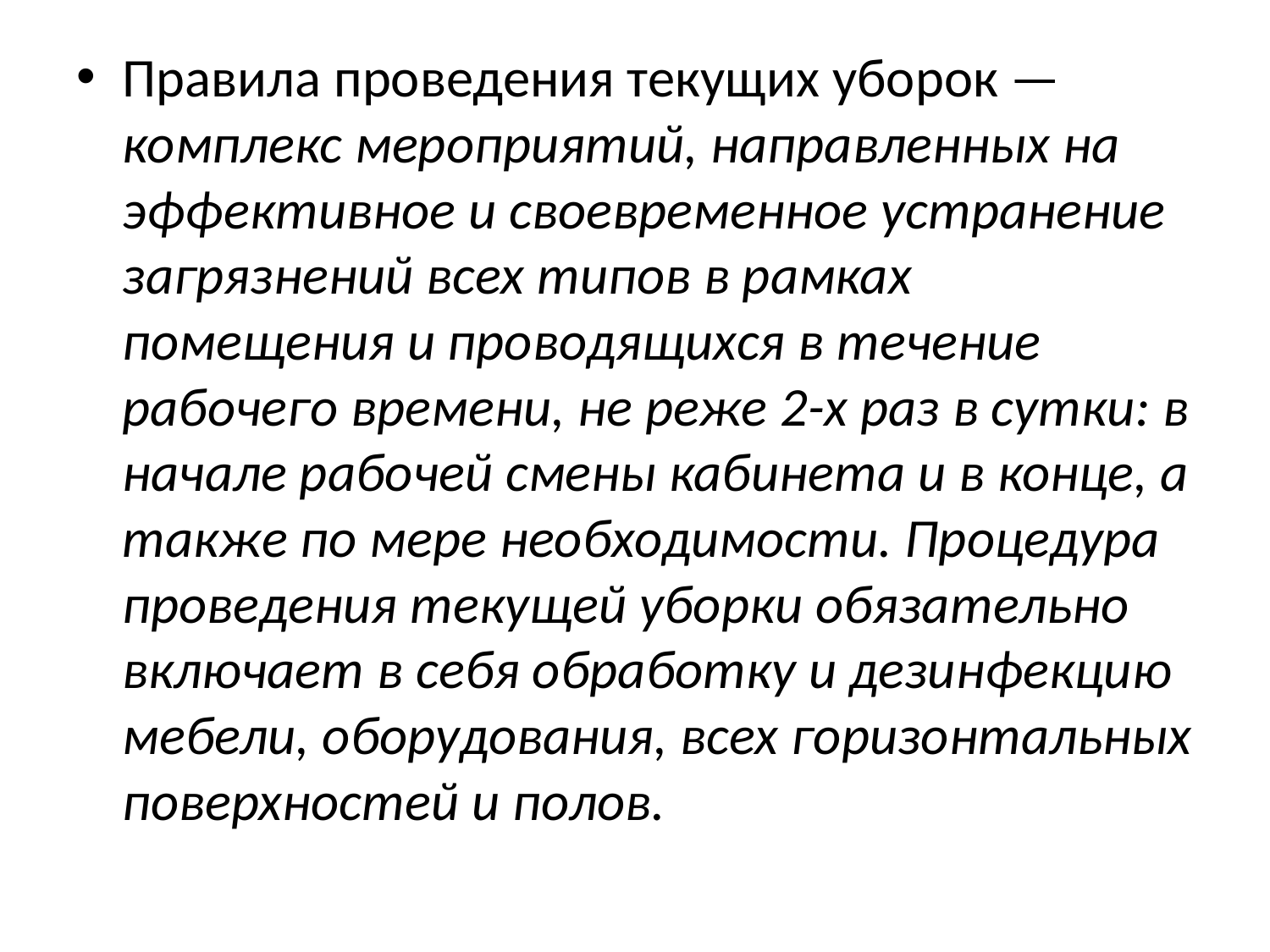

Правила проведения текущих уборок — комплекс мероприятий, направленных на эффективное и своевременное устранение загрязнений всех типов в рамках помещения и проводящихся в течение рабочего времени, не реже 2-х раз в сутки: в начале рабочей смены кабинета и в конце, а также по мере необходимости. Процедура проведения текущей уборки обязательно включает в себя обработку и дезинфекцию мебели, оборудования, всех горизонтальных поверхностей и полов.